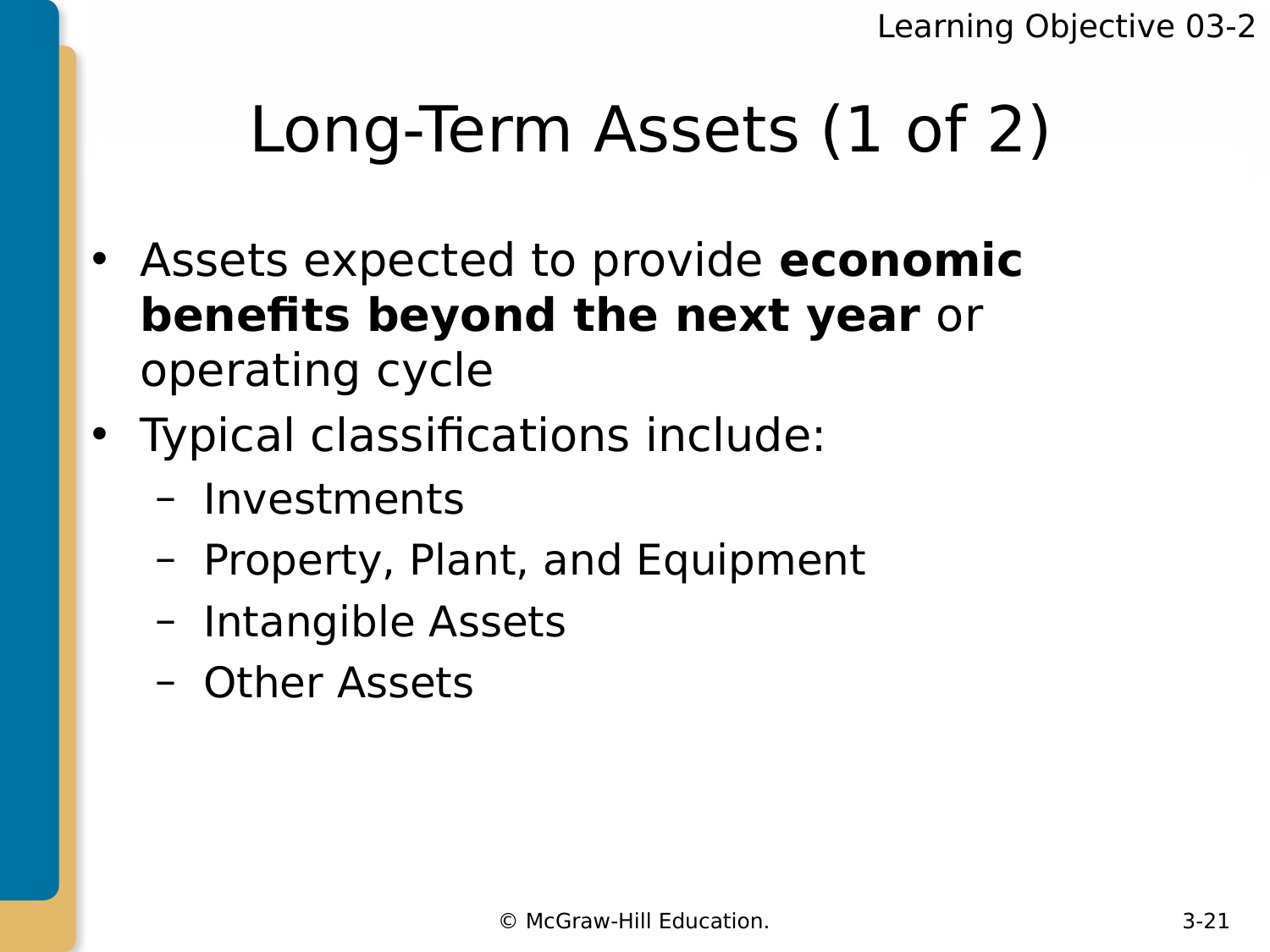

Learning Objective 03-2
# Long-Term Assets (1 of 2)
Assets expected to provide economic benefits beyond the next year or operating cycle
Typical classifications include:
Investments
Property, Plant, and Equipment
Intangible Assets
Other Assets